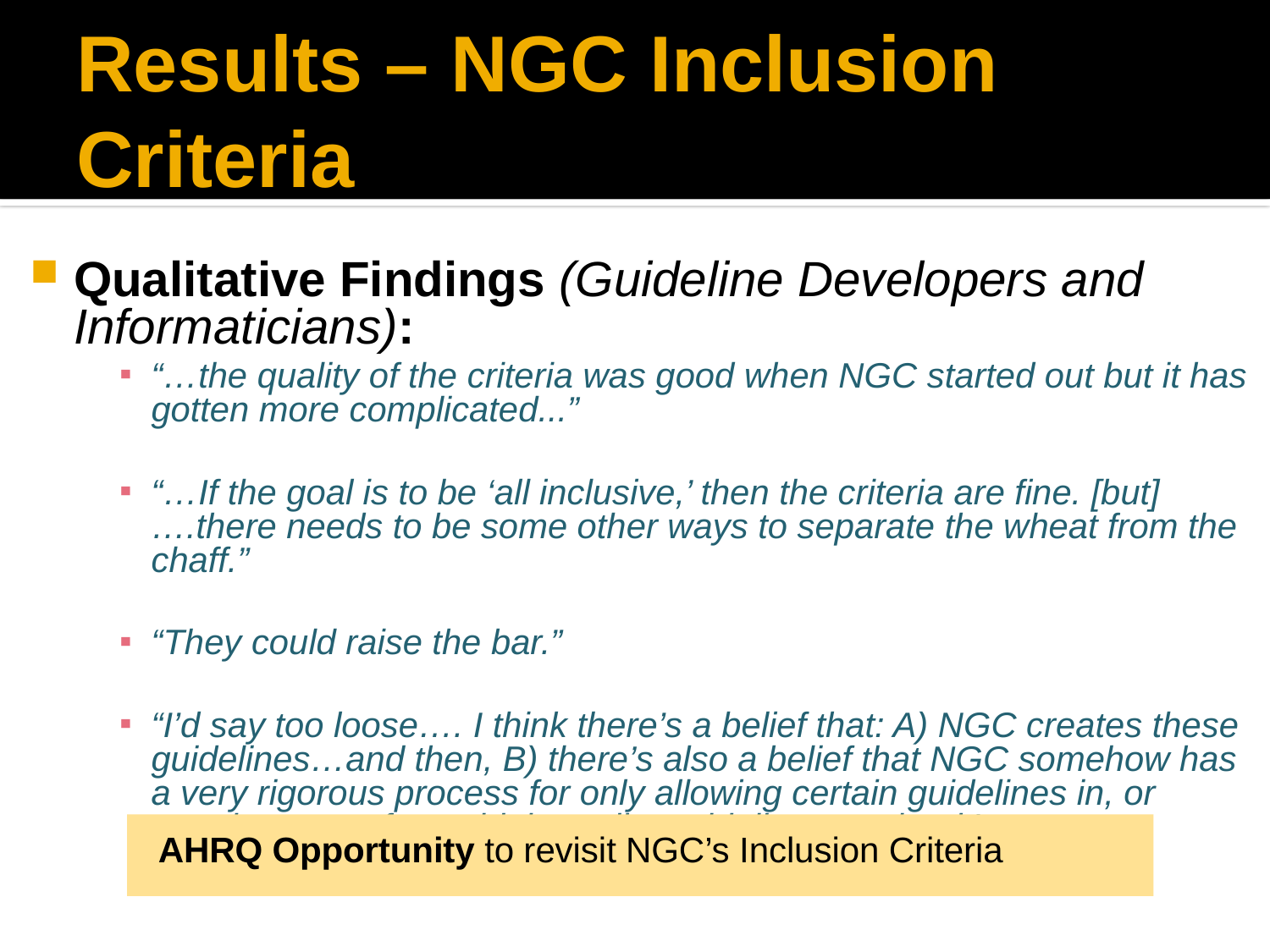

# Results – NGC Inclusion Criteria
Qualitative Findings (Guideline Developers and Informaticians):
“…the quality of the criteria was good when NGC started out but it has gotten more complicated...”

“…If the goal is to be ‘all inclusive,’ then the criteria are fine. [but]….there needs to be some other ways to separate the wheat from the chaff.”

“They could raise the bar.”

“I’d say too loose…. I think there’s a belief that: A) NGC creates these guidelines…and then, B) there’s also a belief that NGC somehow has a very rigorous process for only allowing certain guidelines in, or certain types of very high quality guidelines, or that it’s an endorsement of these guidelines. And it isn’t.”

 AHRQ Opportunity to revisit NGC’s Inclusion Criteria